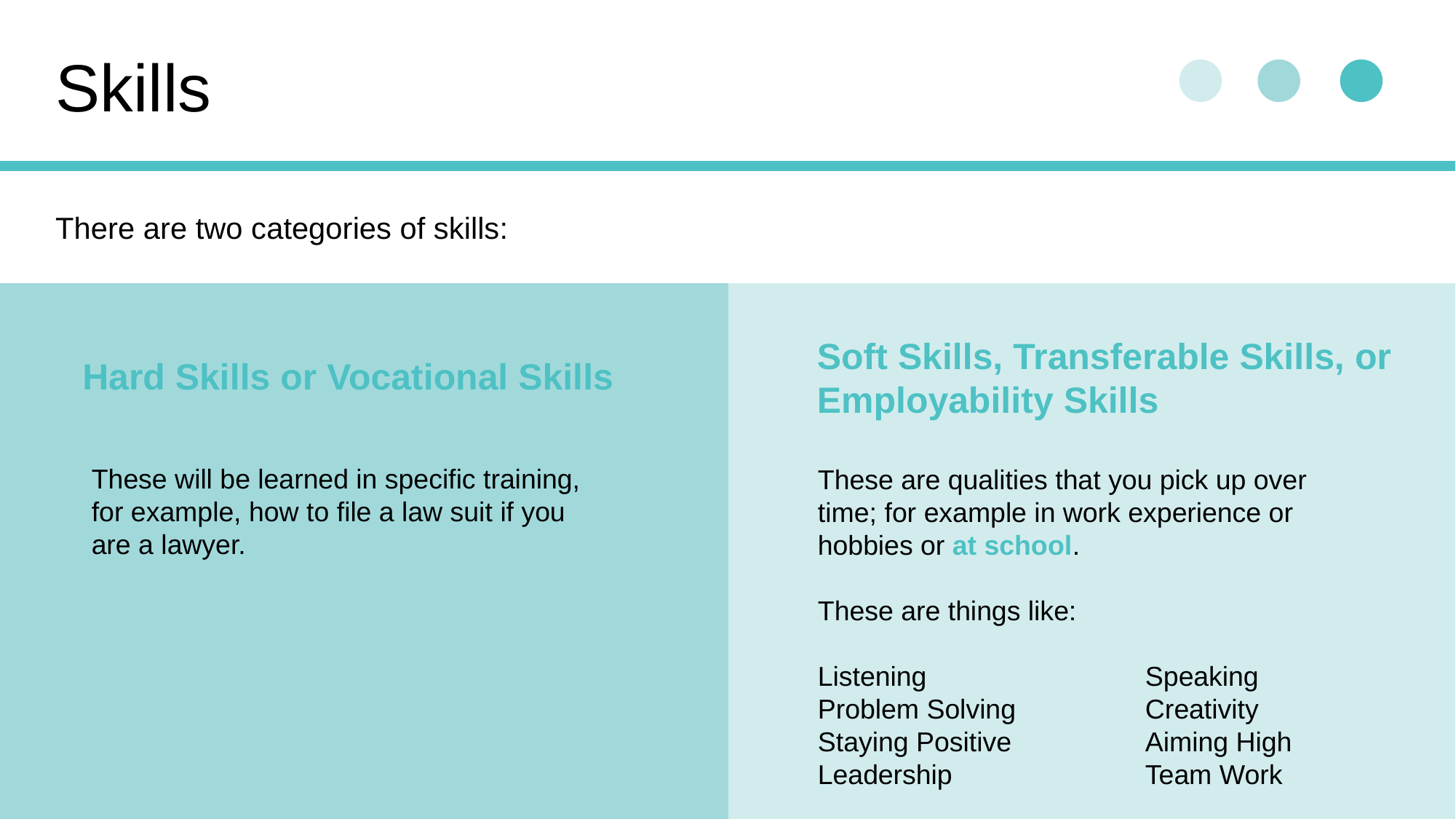

Skills

There are two categories of skills:

Soft Skills, Transferable Skills, or Employability Skills

Hard Skills or Vocational Skills

These will be learned in specific training, for example, how to file a law suit if you are a lawyer.

These are qualities that you pick up over time; for example in work experience or hobbies or at school.

These are things like:

Listening			Speaking
Problem Solving		Creativity
Staying Positive		Aiming High
Leadership		Team Work